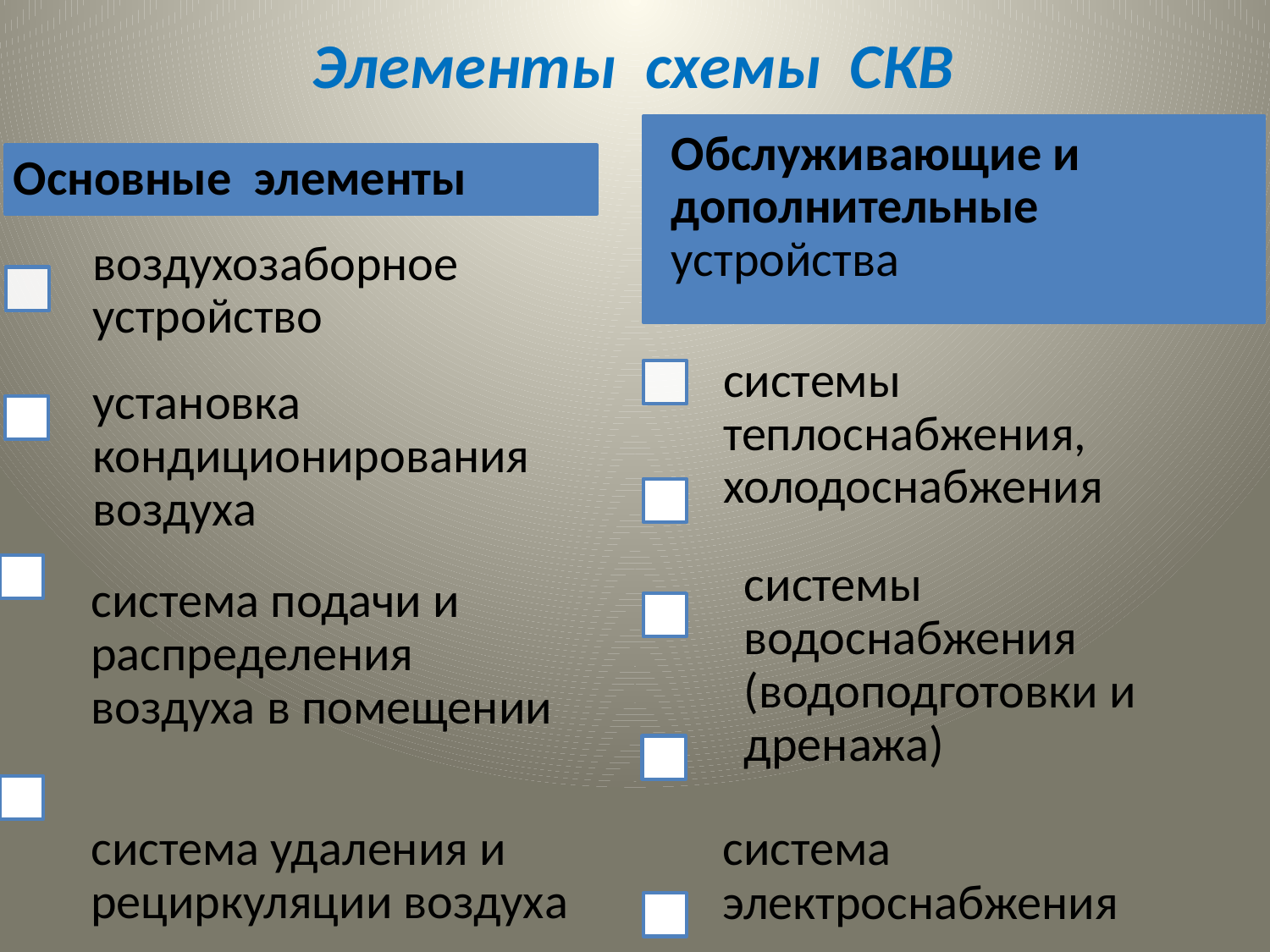

# Элементы  схемы  СКВ
Основные  элементы
воздухозаборное устройство
установка кондиционирования  воздуха
система подачи и распределения  воздуха в помещении

система удаления и рециркуляции воздуха

Обслуживающие и дополнительные устройства
системы теплоснабжения, холодоснабжения

системы водоснабжения (водоподготовки и дренажа)
система электроснабжения